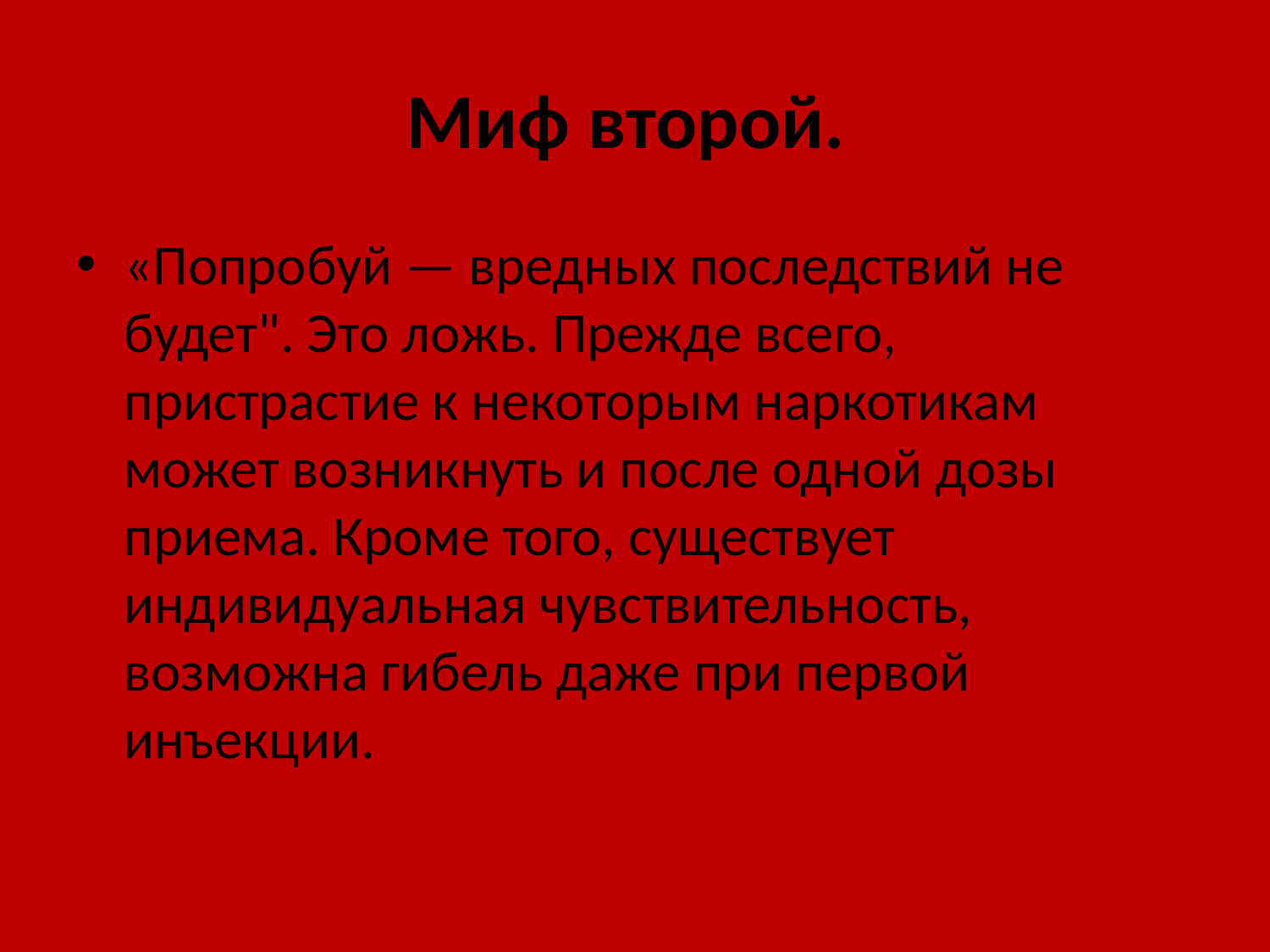

# Миф второй.
«Попробуй — вредных последствий не будет". Это ложь. Прежде всего, пристрастие к некоторым наркотикам может возникнуть и после одной дозы приема. Кроме того, существует индивидуальная чувствительность, возможна гибель даже при первой инъекции.